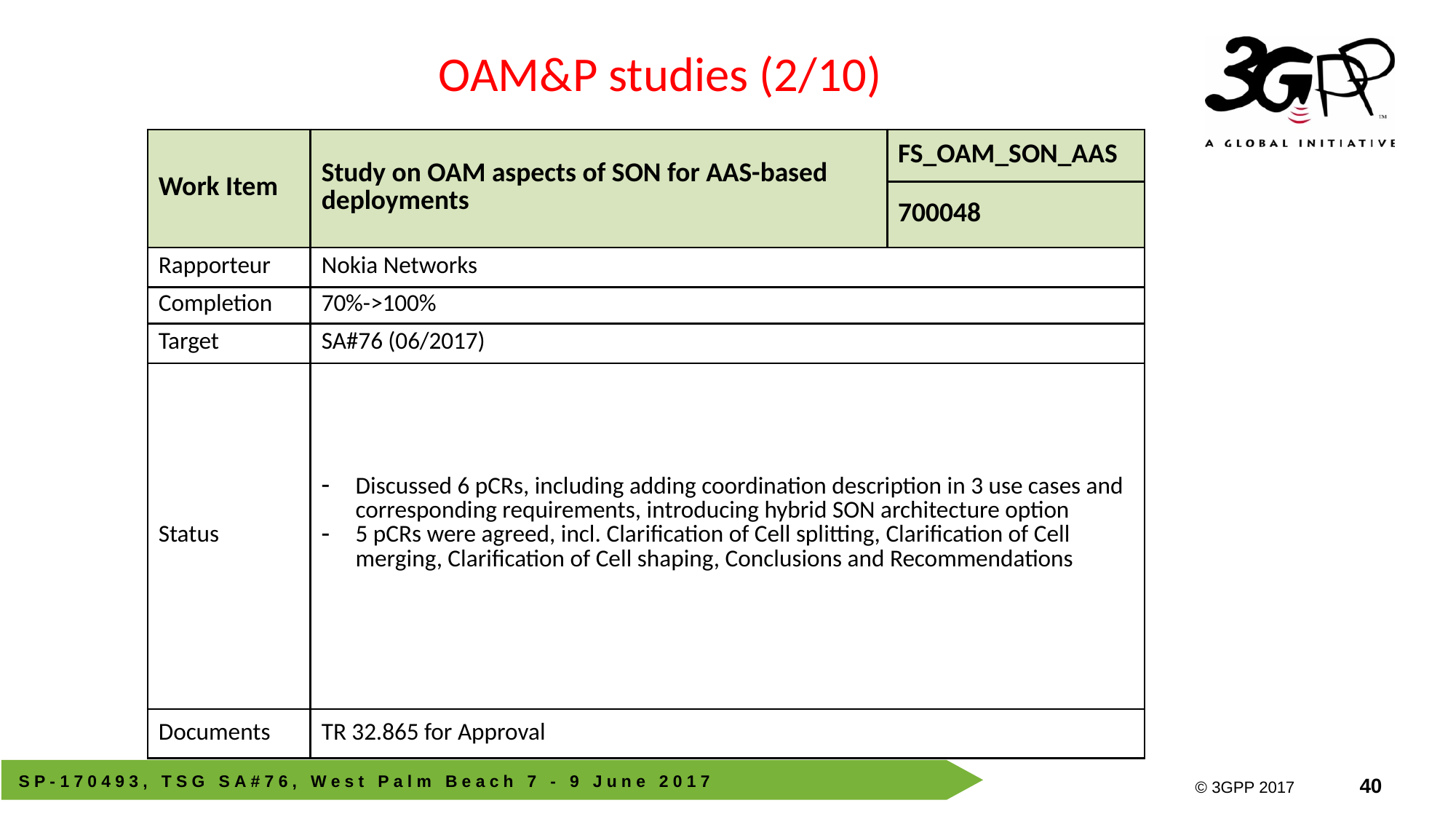

OAM&P studies (2/10)
| Work Item | Study on OAM aspects of SON for AAS-based deployments | FS\_OAM\_SON\_AAS |
| --- | --- | --- |
|  |  | 700048 |
| Rapporteur | Nokia Networks |  |
| Completion | 70%->100% |  |
| Target | SA#76 (06/2017) |  |
| Status | Discussed 6 pCRs, including adding coordination description in 3 use cases and corresponding requirements, introducing hybrid SON architecture option 5 pCRs were agreed, incl. Clarification of Cell splitting, Clarification of Cell merging, Clarification of Cell shaping, Conclusions and Recommendations |  |
| Documents | TR 32.865 for Approval |  |